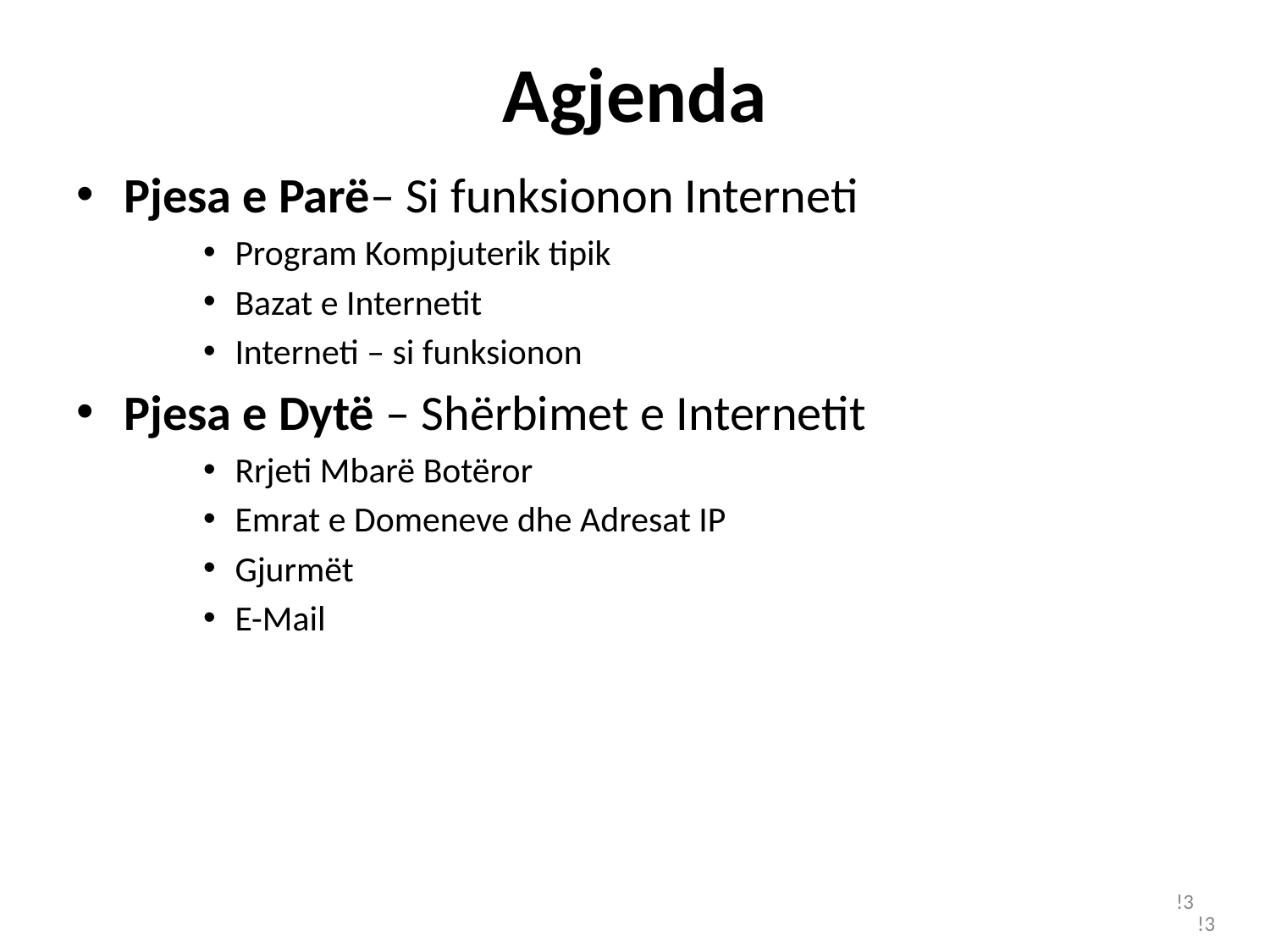

# Agjenda
Pjesa e Parë– Si funksionon Interneti
Program Kompjuterik tipik
Bazat e Internetit
Interneti – si funksionon
Pjesa e Dytë – Shërbimet e Internetit
Rrjeti Mbarë Botëror
Emrat e Domeneve dhe Adresat IP
Gjurmët
E-Mail
!3
!3